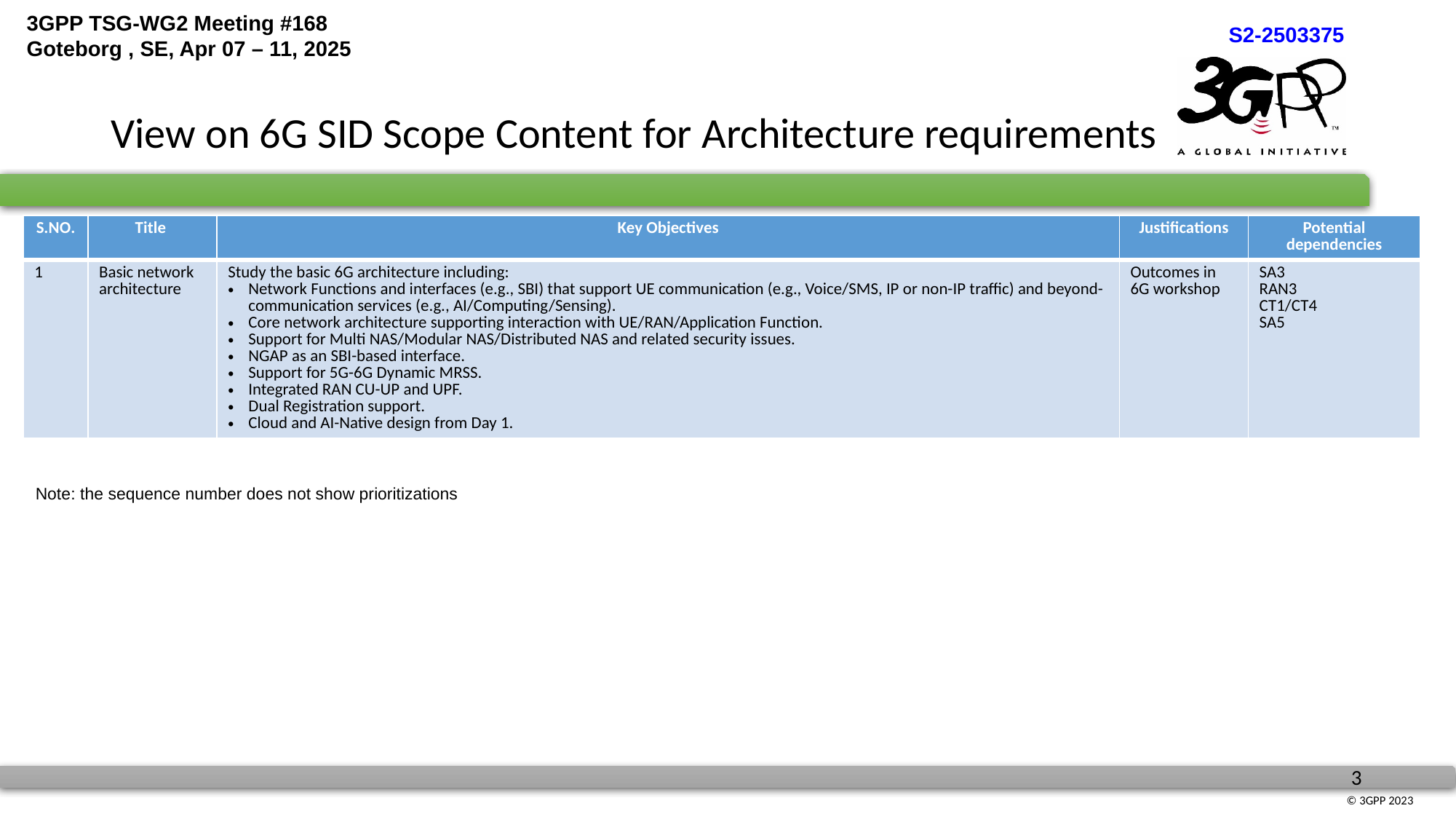

# View on 6G SID Scope Content for Architecture requirements
| S.NO. | Title | Key Objectives | Justifications | Potential dependencies |
| --- | --- | --- | --- | --- |
| 1 | Basic network architecture | Study the basic 6G architecture including: Network Functions and interfaces (e.g., SBI) that support UE communication (e.g., Voice/SMS, IP or non-IP traffic) and beyond-communication services (e.g., AI/Computing/Sensing). Core network architecture supporting interaction with UE/RAN/Application Function. Support for Multi NAS/Modular NAS/Distributed NAS and related security issues. NGAP as an SBI-based interface. Support for 5G-6G Dynamic MRSS. Integrated RAN CU-UP and UPF. Dual Registration support. Cloud and AI-Native design from Day 1. | Outcomes in 6G workshop | SA3 RAN3 CT1/CT4 SA5 |
Note: the sequence number does not show prioritizations